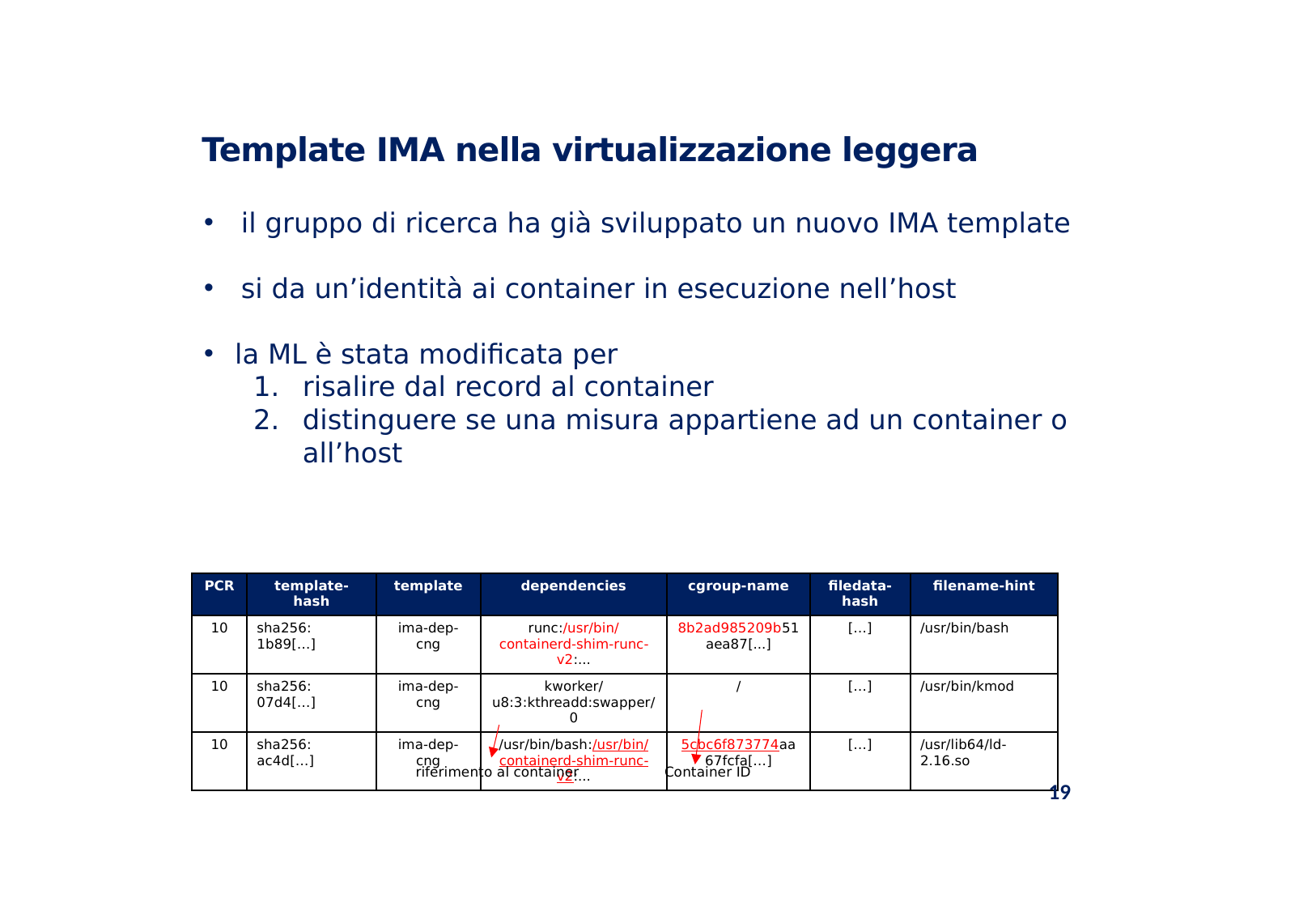

Template IMA nella virtualizzazione leggera
il gruppo di ricerca ha già sviluppato un nuovo IMA template

si da un’identità ai container in esecuzione nell’host

la ML è stata modificata per
risalire dal record al container
distinguere se una misura appartiene ad un container o all’host
| PCR | template-hash | template | dependencies | cgroup-name | filedata-hash | filename-hint |
| --- | --- | --- | --- | --- | --- | --- |
| 10 | sha256: 1b89[…] | ima-dep-cng | runc:/usr/bin/containerd-shim-runc-v2:... | 8b2ad985209b51aea87[...] | […] | /usr/bin/bash |
| 10 | sha256: 07d4[…] | ima-dep-cng | kworker/u8:3:kthreadd:swapper/0 | / | […] | /usr/bin/kmod |
| 10 | sha256: ac4d[…] | ima-dep-cng | /usr/bin/bash:/usr/bin/containerd-shim-runc-v2:... | 5cbc6f873774aa67fcfa[…] | […] | /usr/lib64/ld-2.16.so |
riferimento al container
Container ID
19